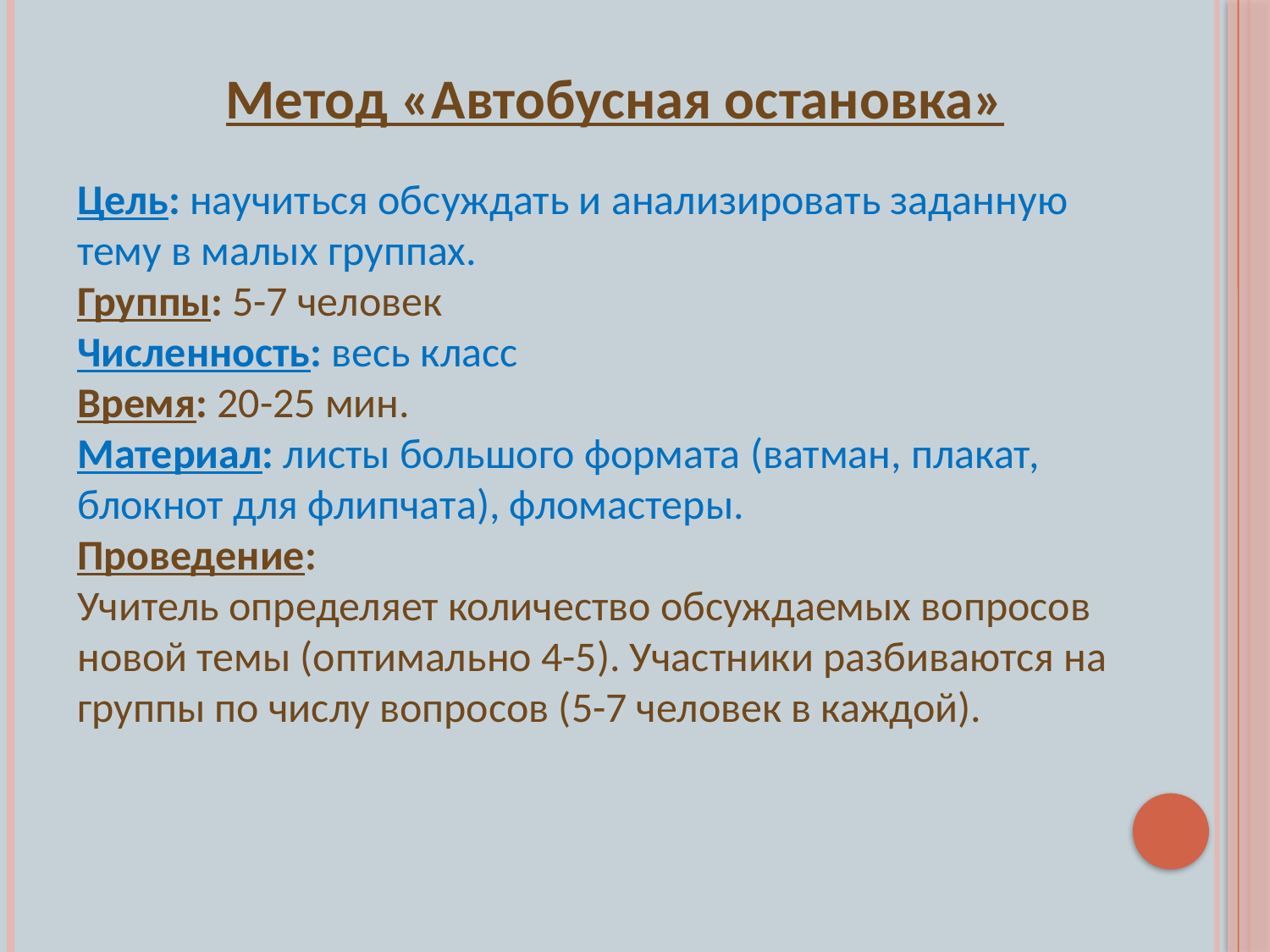

Метод «Автобусная остановка»
Цель: научиться обсуждать и анализировать заданную тему в малых группах.
Группы: 5-7 человек
Численность: весь класс
Время: 20-25 мин.
Материал: листы большого формата (ватман, плакат, блокнот для флипчата), фломастеры.
Проведение:
Учитель определяет количество обсуждаемых вопросов новой темы (оптимально 4-5). Участники разбиваются на группы по числу вопросов (5-7 человек в каждой).